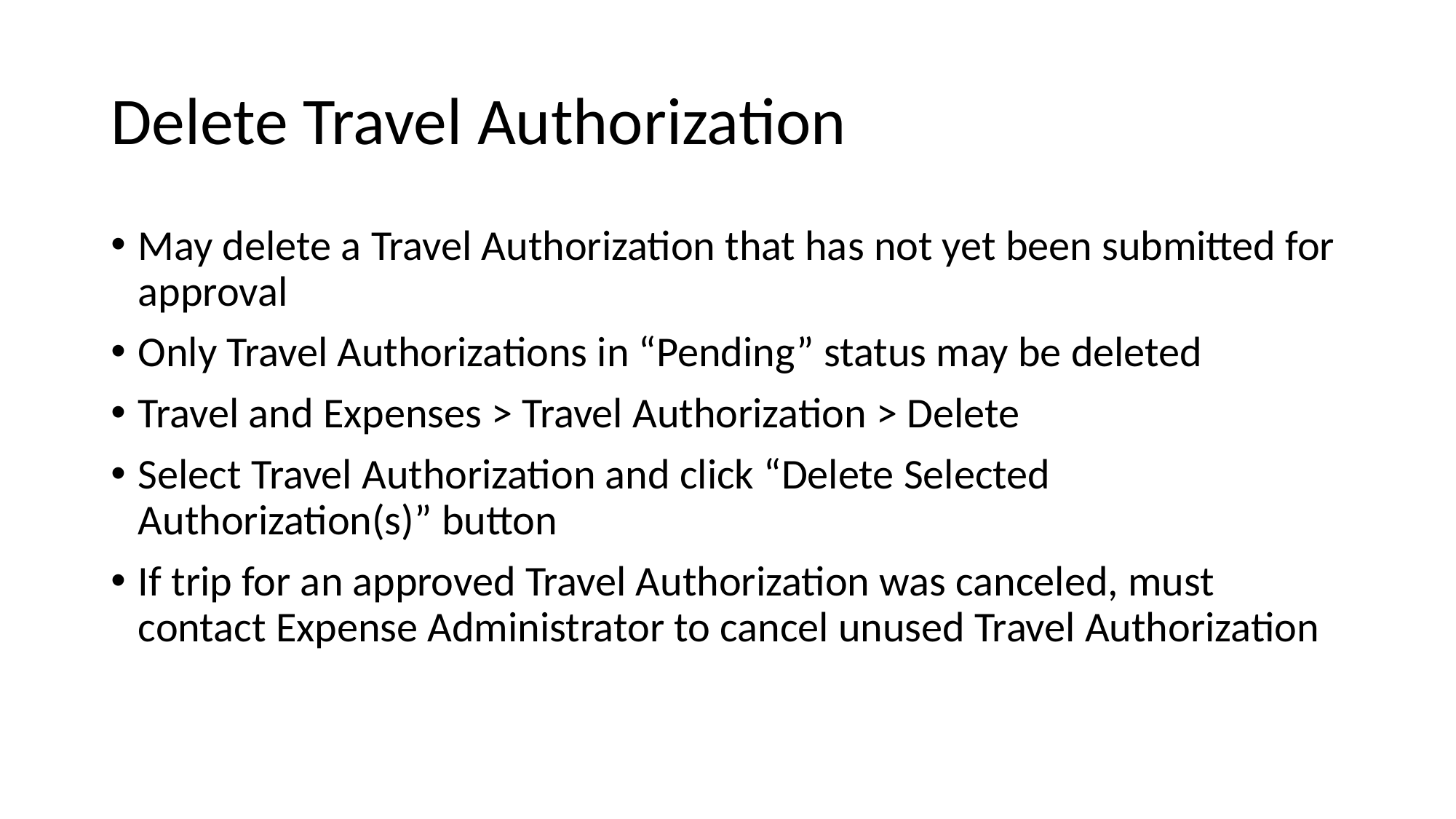

# Delete Travel Authorization
May delete a Travel Authorization that has not yet been submitted for approval
Only Travel Authorizations in “Pending” status may be deleted
Travel and Expenses > Travel Authorization > Delete
Select Travel Authorization and click “Delete Selected Authorization(s)” button
If trip for an approved Travel Authorization was canceled, must contact Expense Administrator to cancel unused Travel Authorization